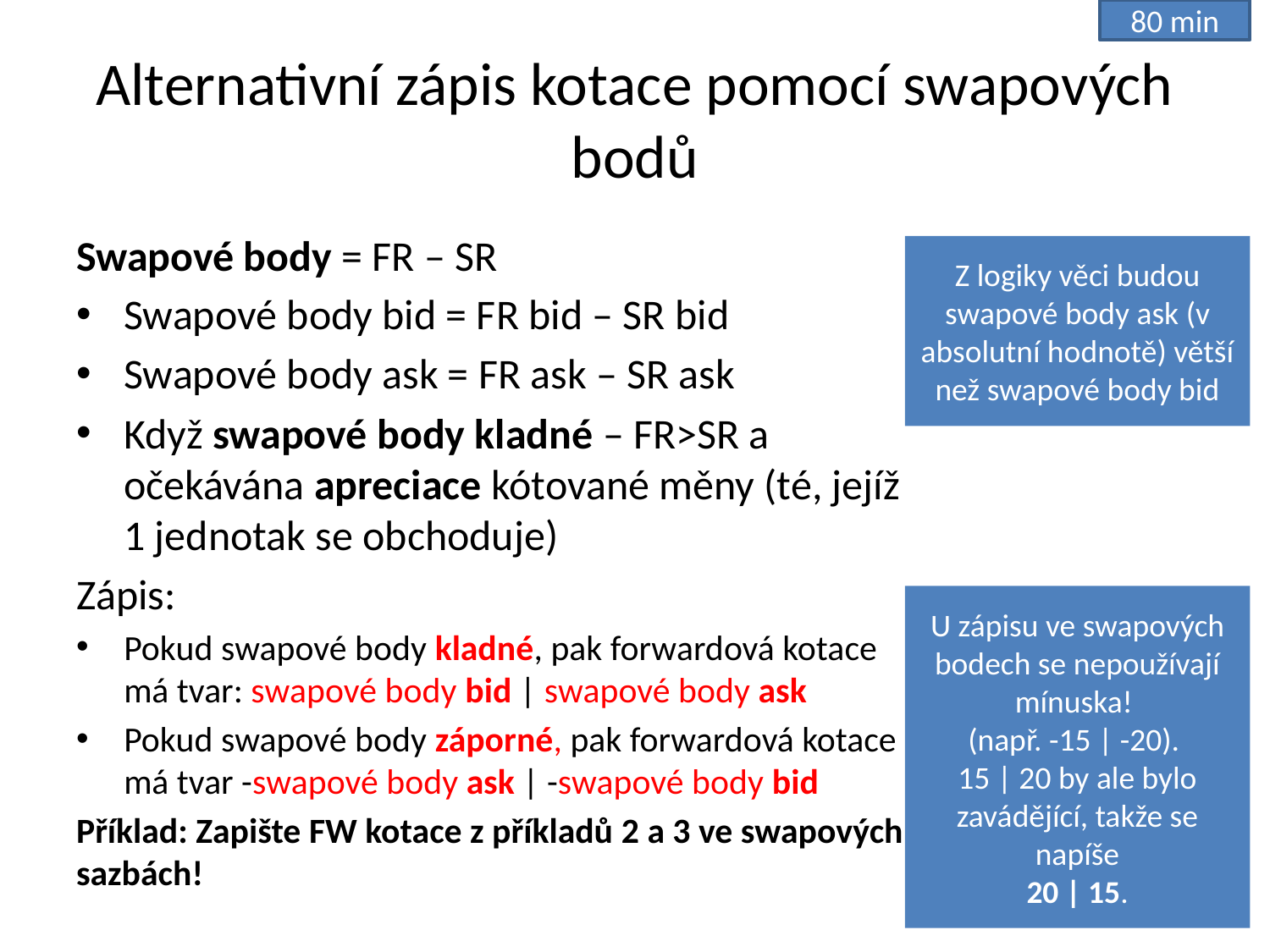

80 min
# Alternativní zápis kotace pomocí swapových bodů
Swapové body = FR – SR
Swapové body bid = FR bid – SR bid
Swapové body ask = FR ask – SR ask
Když swapové body kladné – FR>SR a očekávána apreciace kótované měny (té, jejíž 1 jednotak se obchoduje)
Zápis:
Pokud swapové body kladné, pak forwardová kotace má tvar: swapové body bid | swapové body ask
Pokud swapové body záporné, pak forwardová kotace má tvar -swapové body ask | -swapové body bid
Příklad: Zapište FW kotace z příkladů 2 a 3 ve swapových sazbách!
Z logiky věci budou swapové body ask (v absolutní hodnotě) větší než swapové body bid
U zápisu ve swapových bodech se nepoužívají mínuska!
(např. -15 | -20).
15 | 20 by ale bylo zavádějící, takže se napíše
20 | 15.